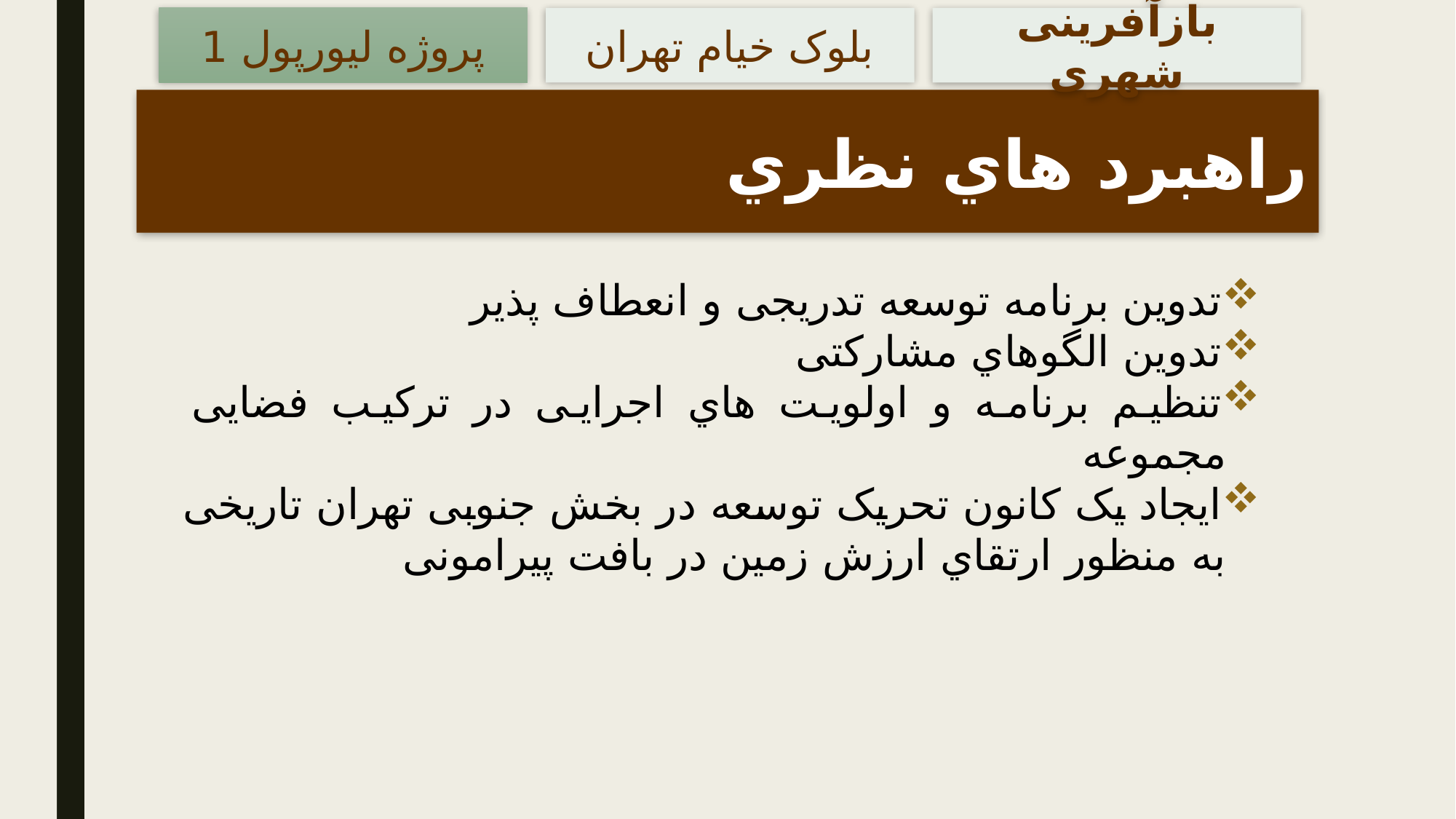

پروژه لیورپول 1
بلوک خیام تهران
بازآفرینی شهری
    راهبرد هاي نظري
تدوین برنامه توسعه تدریجی و انعطاف پذیر
تدوین الگوهاي مشارکتی
تنظیم برنامه و اولویت هاي اجرایی در ترکیب فضایی مجموعه
ایجاد یک کانون تحریک توسعه در بخش جنوبی تهران تاریخی به منظور ارتقاي ارزش زمین در بافت پیرامونی